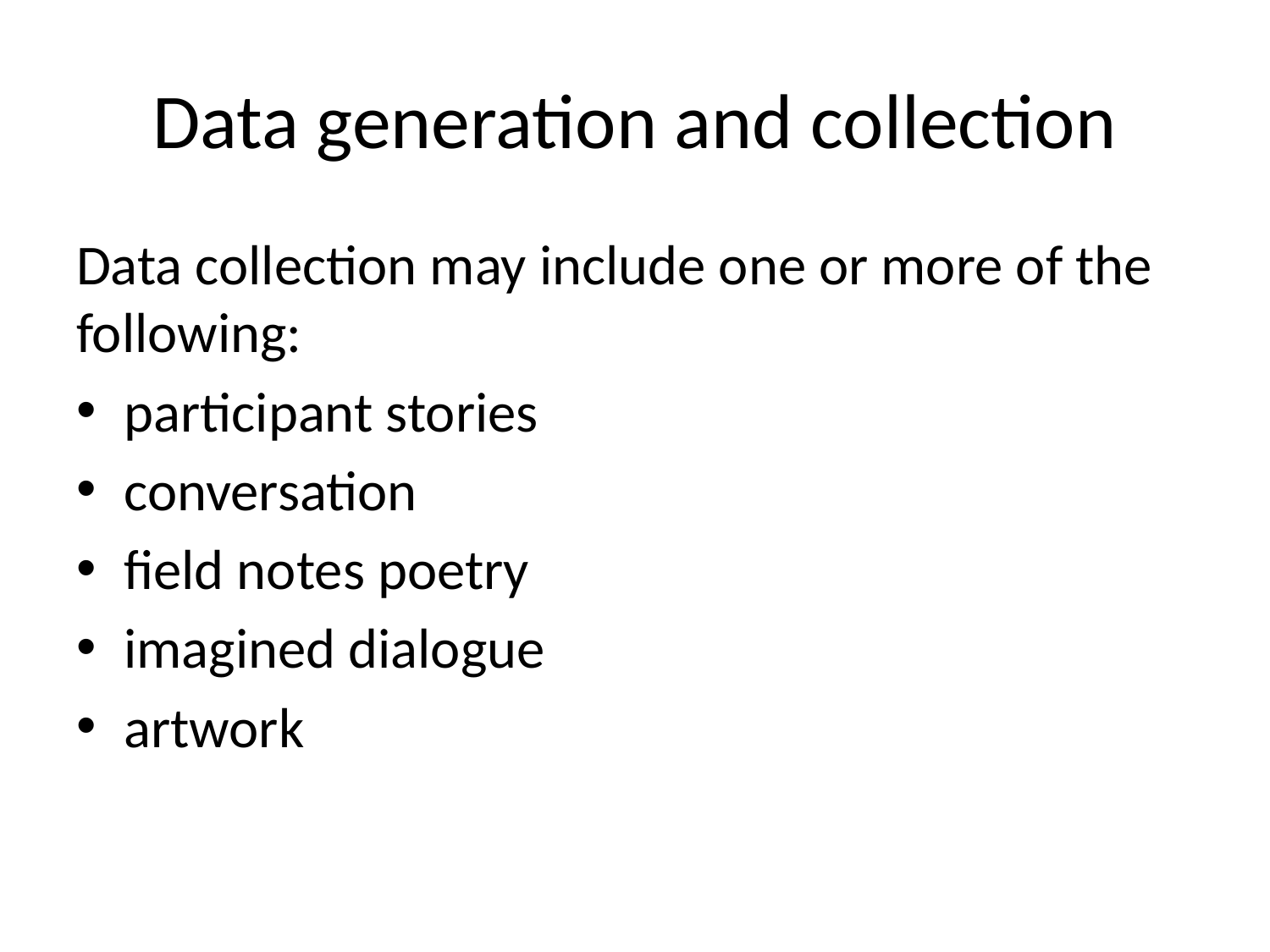

# Data generation and collection
Data collection may include one or more of the following:
participant stories
conversation
field notes poetry
imagined dialogue
artwork